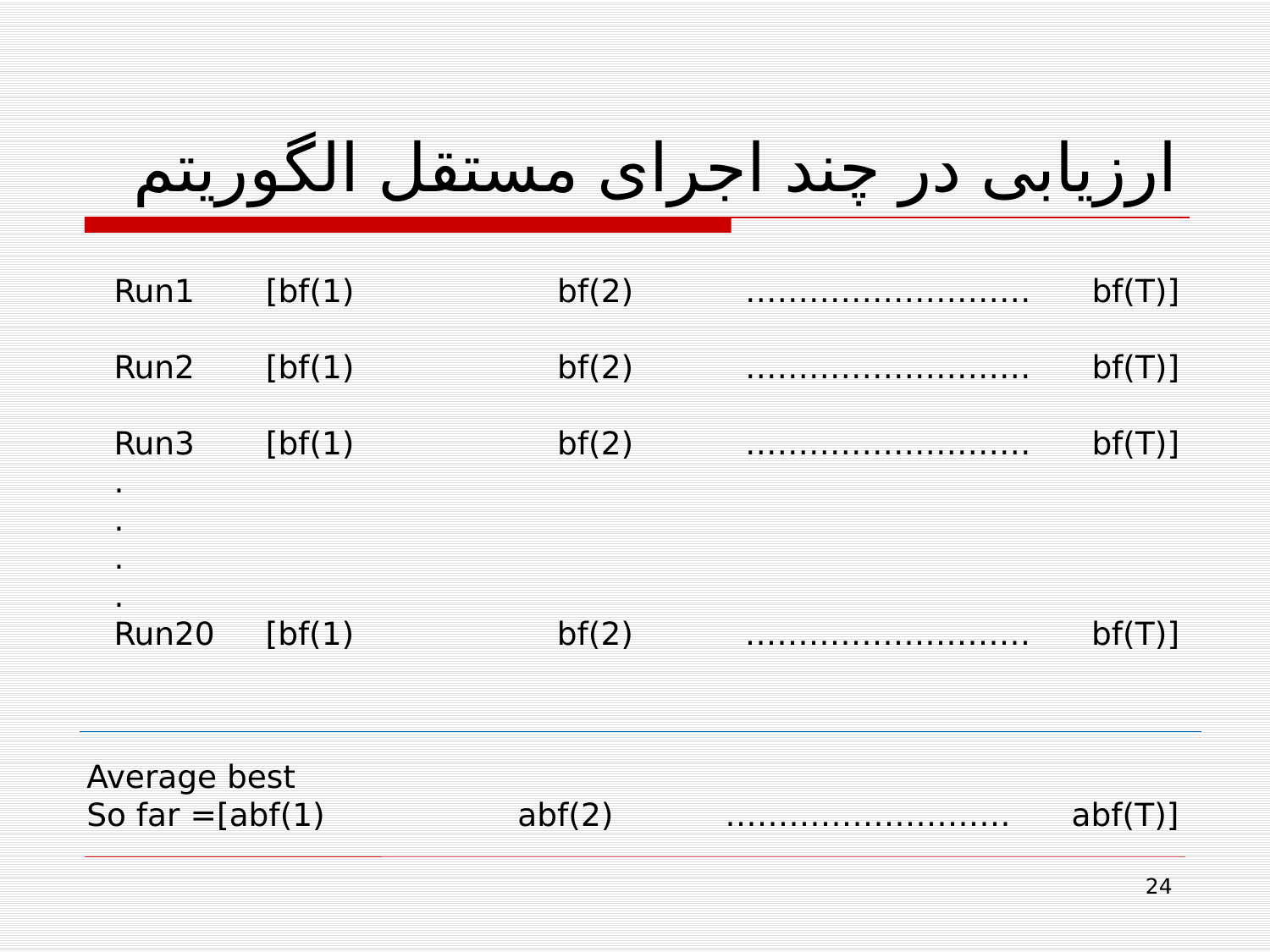

# ارزيابی در چند اجرای مستقل الگوريتم
Run1       [bf(1)                    bf(2)           ………………………      bf(T)]

Run2       [bf(1)                    bf(2)           ………………………      bf(T)]

Run3       [bf(1)                    bf(2)           ………………………      bf(T)]
.
.
.
.
Run20     [bf(1)                    bf(2)           ………………………      bf(T)]

Average best
So far =[abf(1)                   abf(2)           ………………………      abf(T)]
24